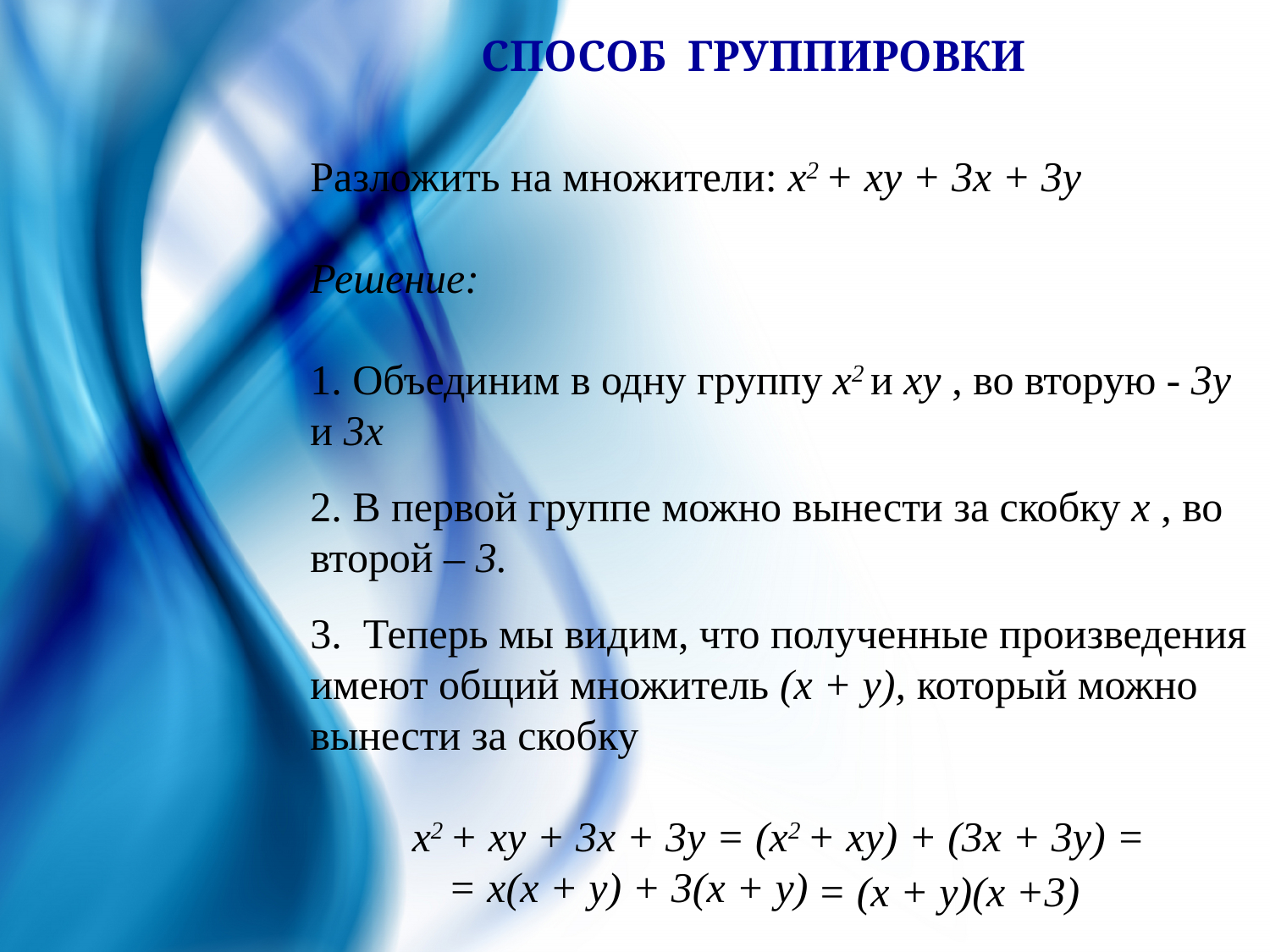

СПОСОБ  ГРУППИРОВКИ
Разложить на множители: х2 + ху + 3х + 3у

Решение:
1. Объединим в одну группу х2 и ху , во вторую - 3у и 3х

2. В первой группе можно вынести за скобку х , во второй – 3.

3.  Теперь мы видим, что полученные произведения имеют общий множитель (х + у), который можно вынести за скобку

х2 + ху + 3х + 3у = (х2 + ху) + (3х + 3у) =
             = х(х + у) + 3(х + у)
= (х + у)(х +3)